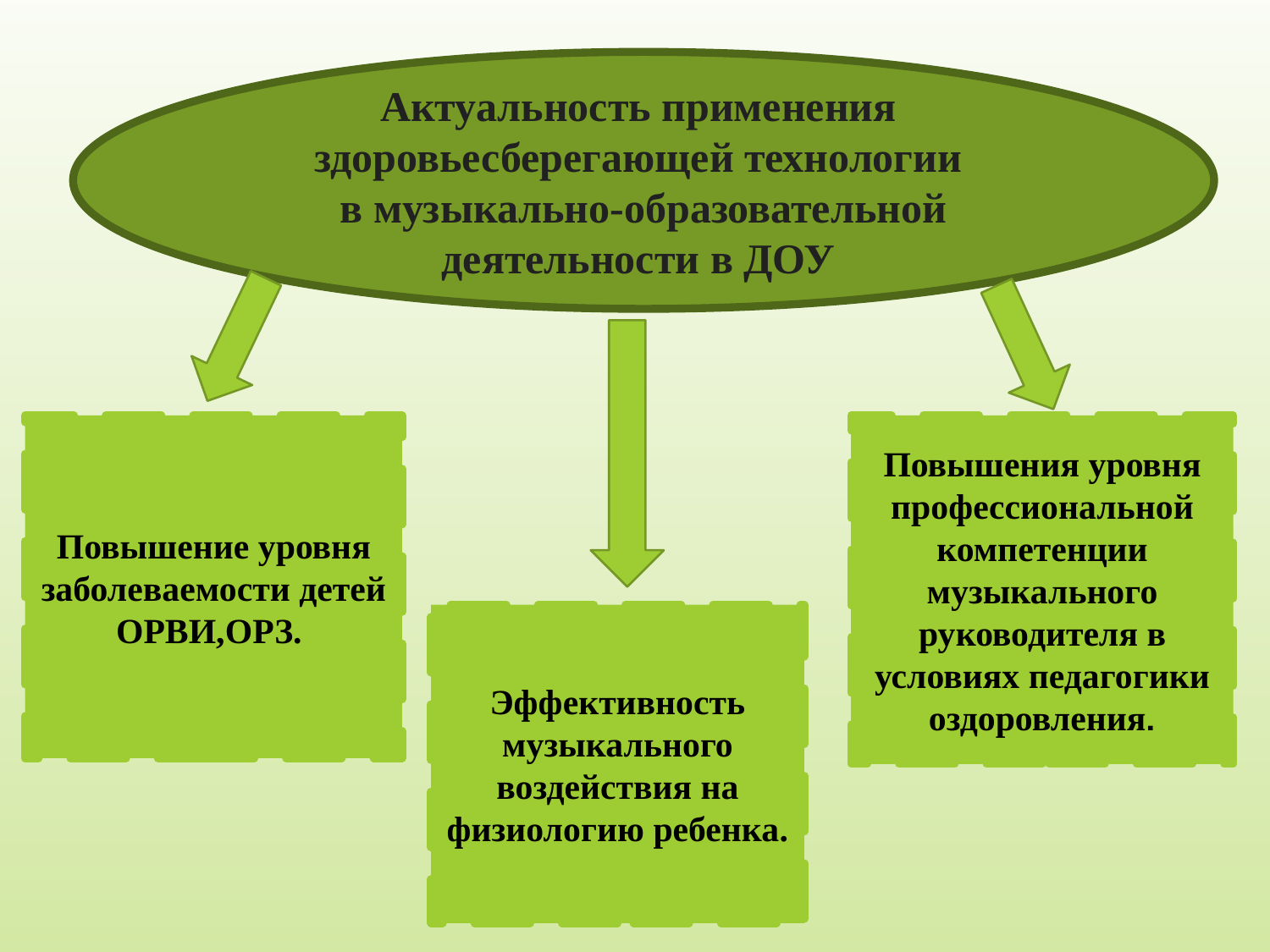

Актуальность применения
здоровьесберегающей технологии
в музыкально-образовательной деятельности в ДОУ

Повышение уровня заболеваемости детей ОРВИ,ОРЗ.
Повышения уровня профессиональной компетенции музыкального руководителя в условиях педагогики оздоровления.
Эффективность музыкального воздействия на физиологию ребенка.